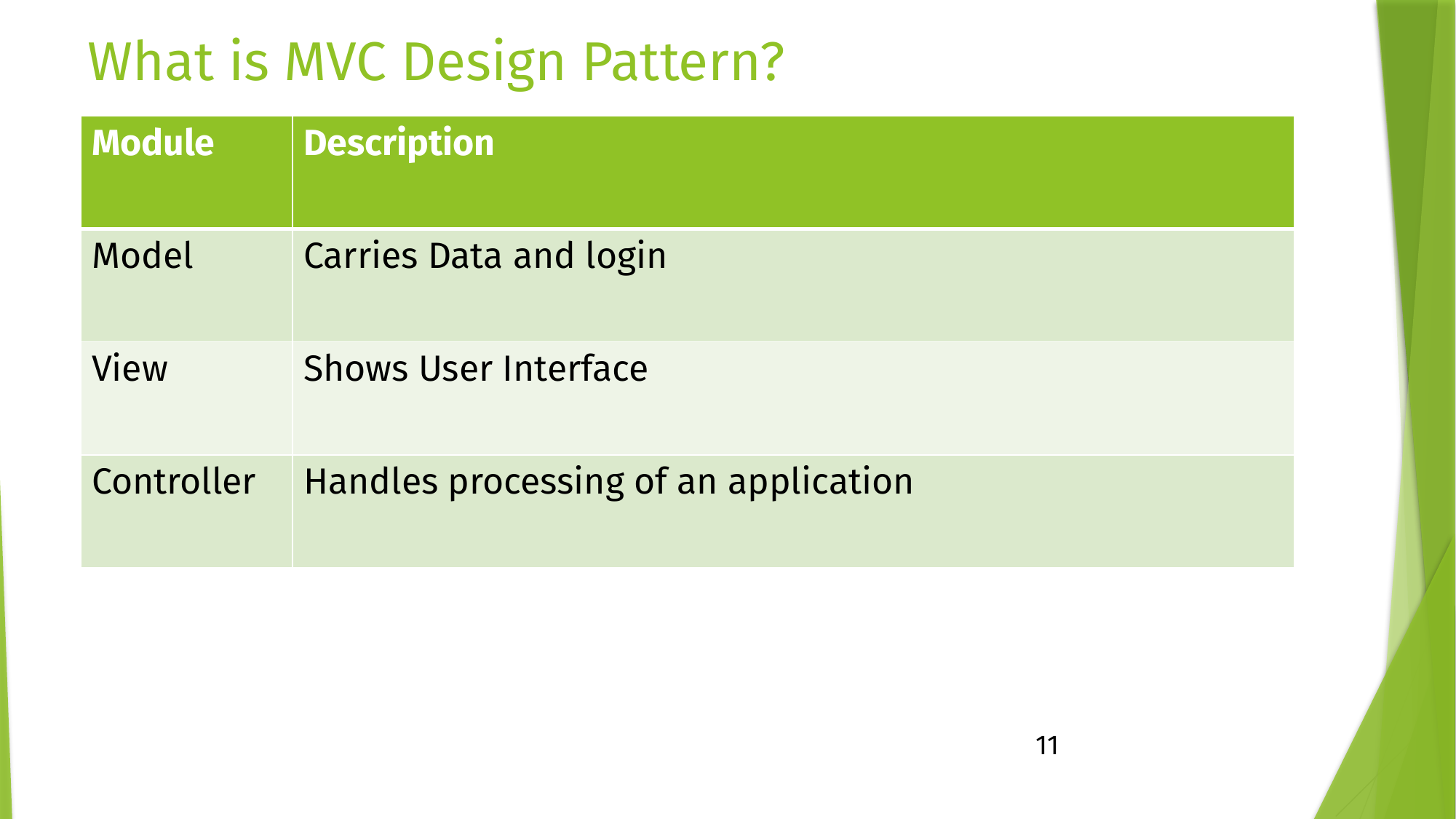

# What is MVC Design Pattern?
| Module | Description |
| --- | --- |
| Model | Carries Data and login |
| View | Shows User Interface |
| Controller | Handles processing of an application |
11